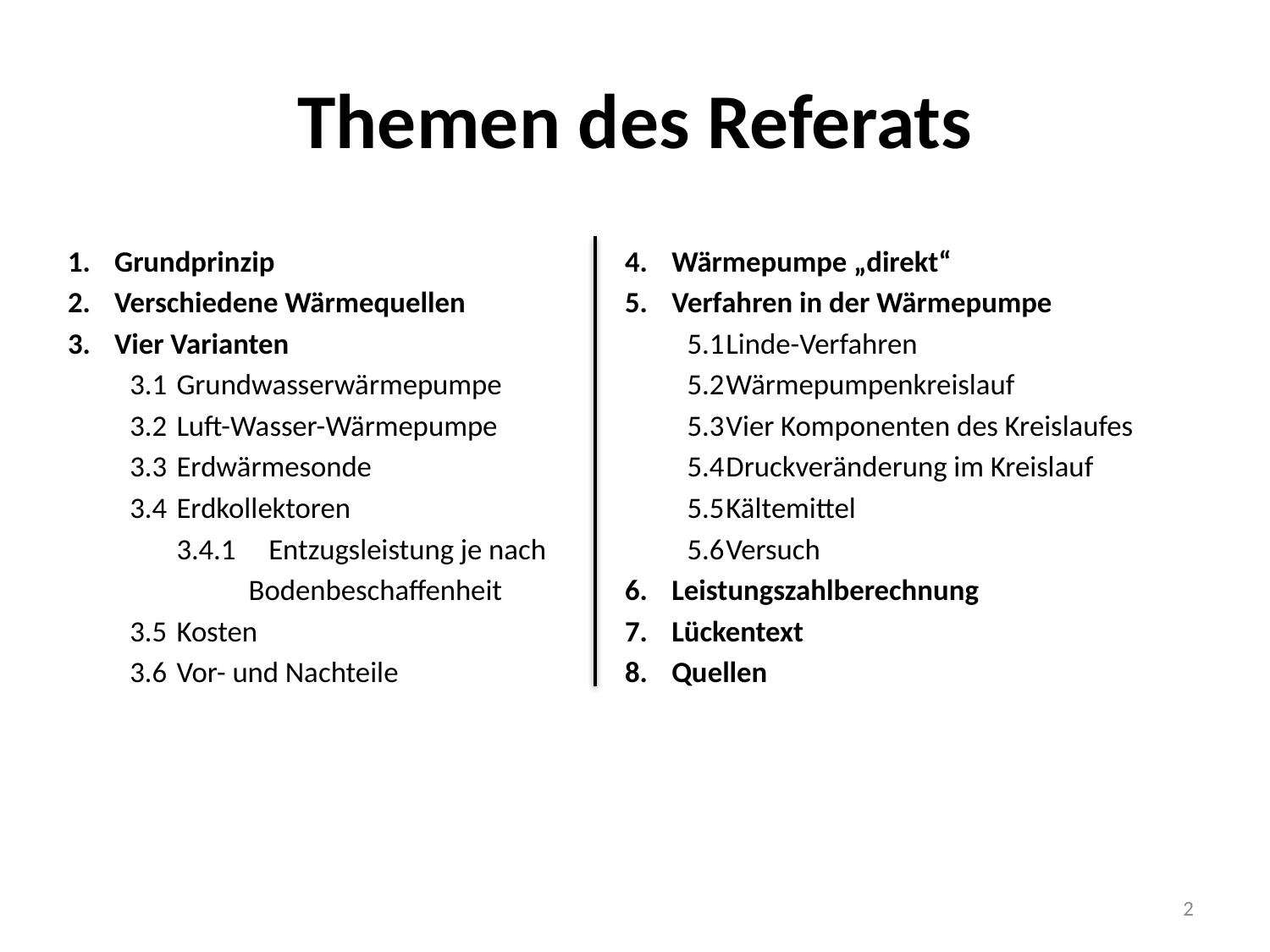

# Themen des Referats
Grundprinzip
Verschiedene Wärmequellen
Vier Varianten
3.1		Grundwasserwärmepumpe
3.2		Luft-Wasser-Wärmepumpe
3.3		Erdwärmesonde
3.4 		Erdkollektoren
	3.4.1     Entzugsleistung je nach
		           Bodenbeschaffenheit
3.5		Kosten
3.6		Vor- und Nachteile

Wärmepumpe „direkt“
Verfahren in der Wärmepumpe
5.1		Linde-Verfahren
5.2		Wärmepumpenkreislauf
5.3		Vier Komponenten des Kreislaufes
5.4		Druckveränderung im Kreislauf
5.5		Kältemittel
5.6		Versuch
Leistungszahlberechnung
Lückentext
Quellen

2